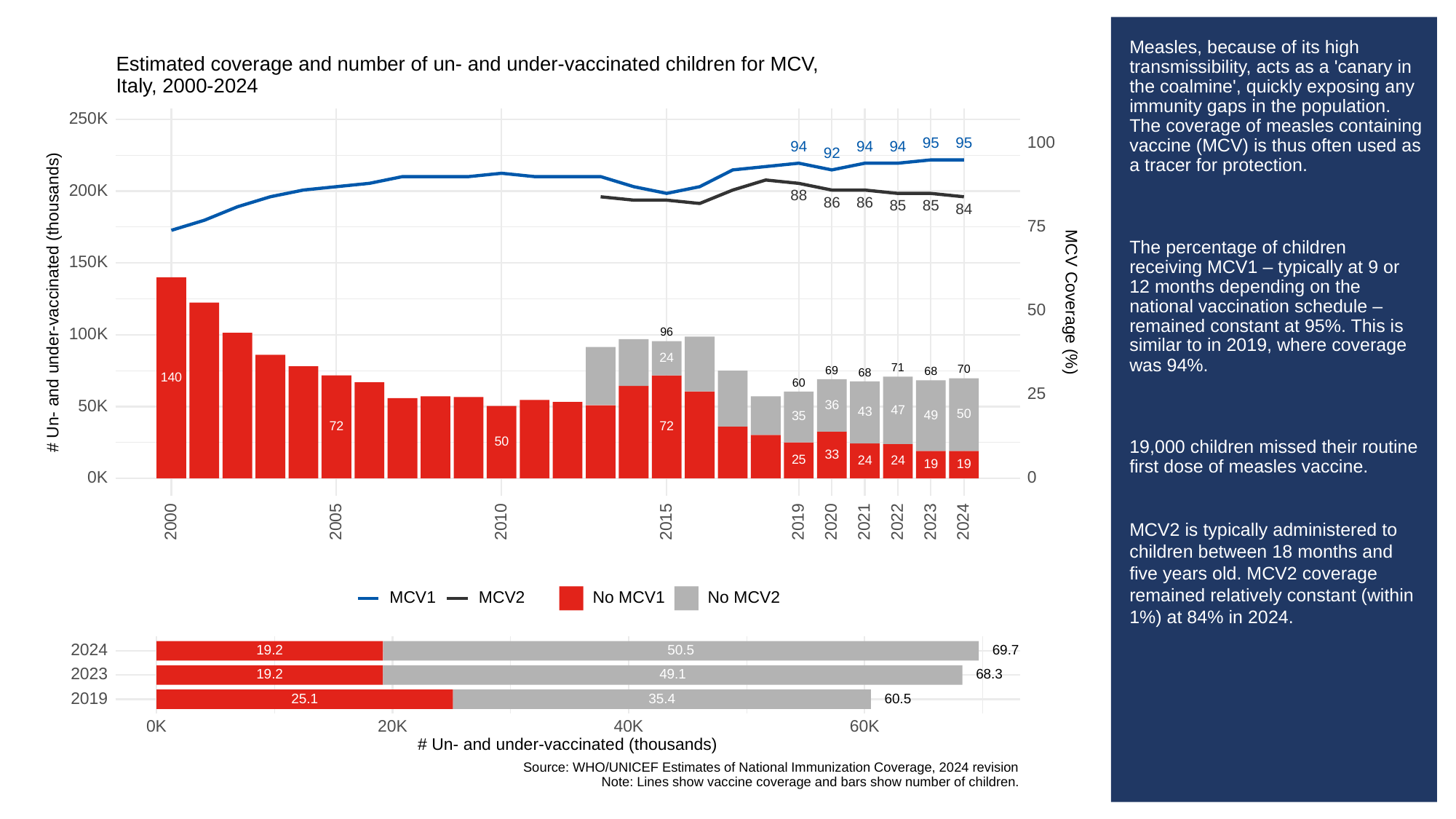

# Measles, because of its high transmissibility, acts as a 'canary in the coalmine', quickly exposing any immunity gaps in the population. The coverage of measles containing vaccine (MCV) is thus often used as a tracer for protection.

The percentage of children receiving MCV1 – typically at 9 or 12 months depending on the national vaccination schedule – remained constant at 95%. This is similar to in 2019, where coverage was 94%.

19,000 children missed their routine first dose of measles vaccine.

MCV2 is typically administered to children between 18 months and five years old. MCV2 coverage remained relatively constant (within 1%) at 84% in 2024.

Estimated coverage and number of un- and under-vaccinated children for MCV,
Italy, 2000-2024

250K

100
95
95
94
94
94
92

200K
88

86
86
85
85
84
75

150K

# Un- and under-vaccinated (thousands)
MCV Coverage (%)

50
96
100K

24

71
70

69
68
68

140

60

25

50K
36

47

43
50
49
35
72
72

50

33

25
24
24
19
19
0K
0

2023
2000
2005
2010
2015
2019
2020
2021
2022
2024

MCV1
MCV2
No MCV1
No MCV2

2024
19.2
50.5
69.7

2023
68.3
19.2
49.1

2019
35.4
25.1
60.5

0K
20K
40K
60K
# Un- and under-vaccinated (thousands)
Source: WHO/UNICEF Estimates of National Immunization Coverage, 2024 revision
Note: Lines show vaccine coverage and bars show number of children.